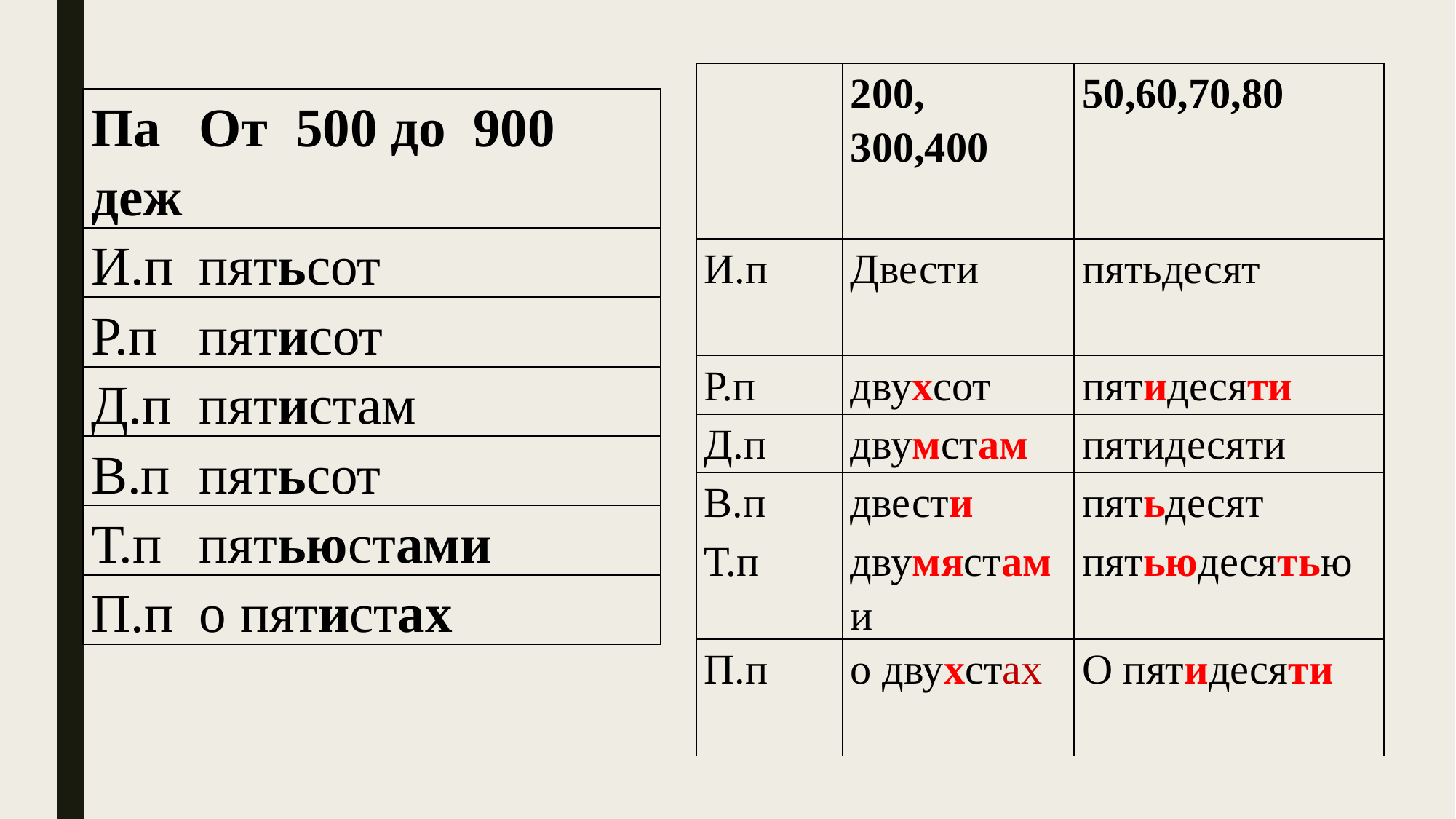

|  | 200, 300,400 | 50,60,70,80 |
| --- | --- | --- |
| И.п | Двести | пятьдесят |
| Р.п | двухсот | пятидесяти |
| Д.п | двумстам | пятидесяти |
| В.п | двести | пятьдесят |
| Т.п | двумястами | пятьюдесятью |
| П.п | о двухстах | О пятидесяти |
| Падеж | От 500 до 900 |
| --- | --- |
| И.п | пятьсот |
| Р.п | пятисот |
| Д.п | пятистам |
| В.п | пятьсот |
| Т.п | пятьюстами |
| П.п | о пятистах |
#